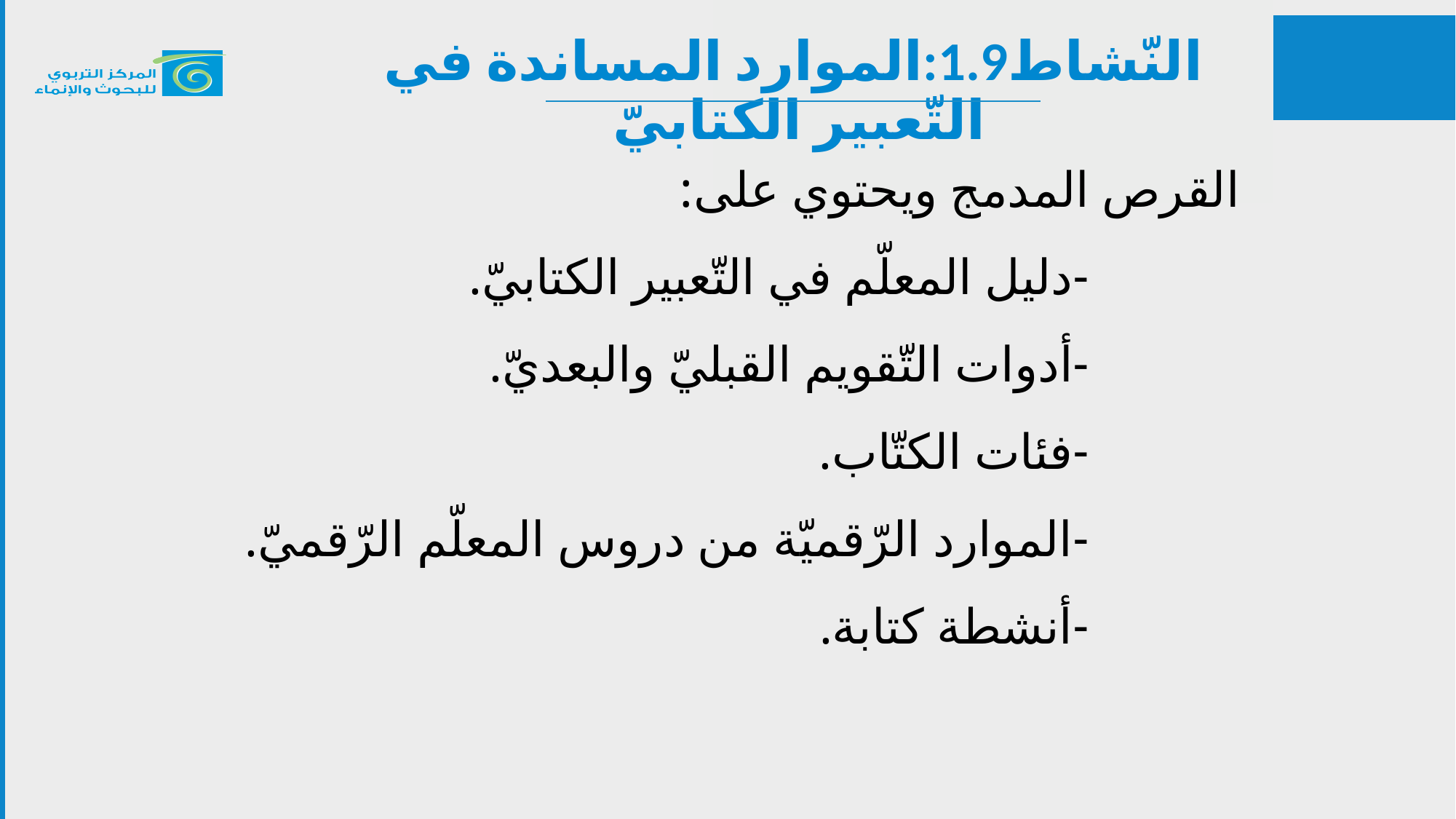

النّشاط1.9:الموارد المساندة في التّعبير الكتابيّ
 القرص المدمج ويحتوي على:
             -دليل المعلّم في التّعبير الكتابيّ.
             -أدوات التّقويم القبليّ والبعديّ.
             -فئات الكتّاب.
             -الموارد الرّقميّة من دروس المعلّم الرّقميّ.
             -أنشطة كتابة.